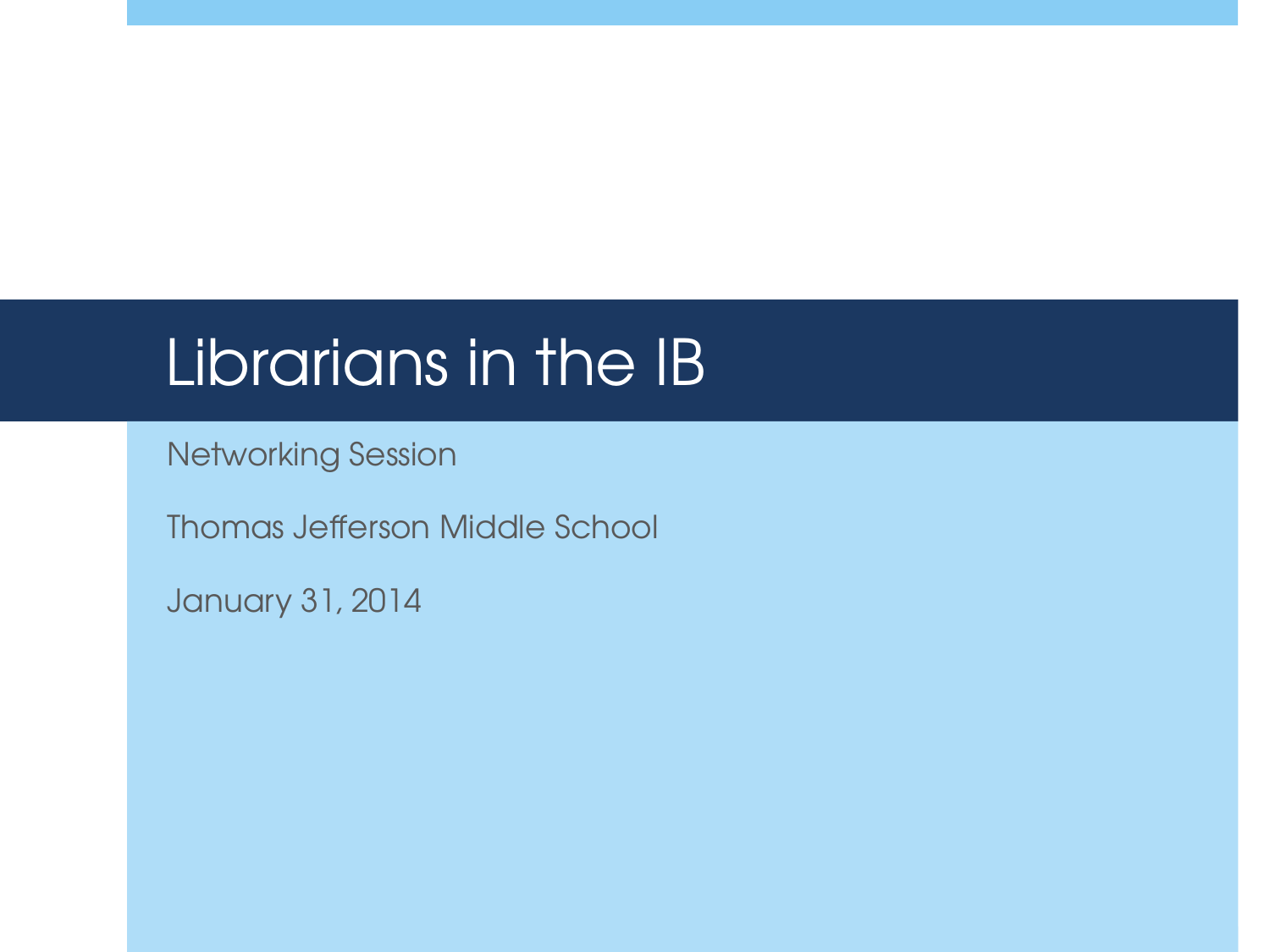

# Librarians in the IB
Networking Session
Thomas Jefferson Middle School
January 31, 2014